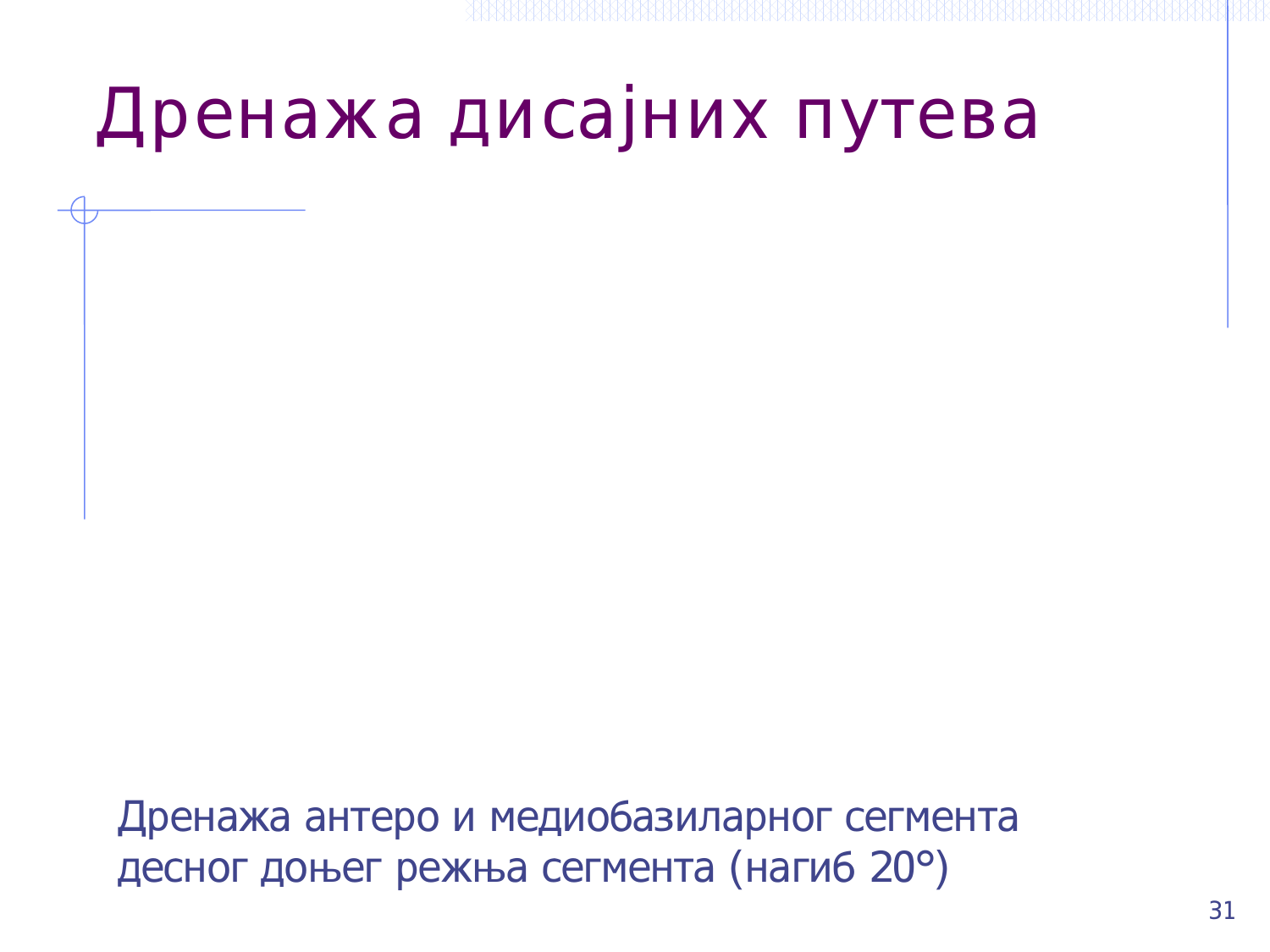

# Дренажа дисајних путева

Дренажа антеро и медиобазиларног сегмента десног доњег режња сегмента (нагиб 20°)
31